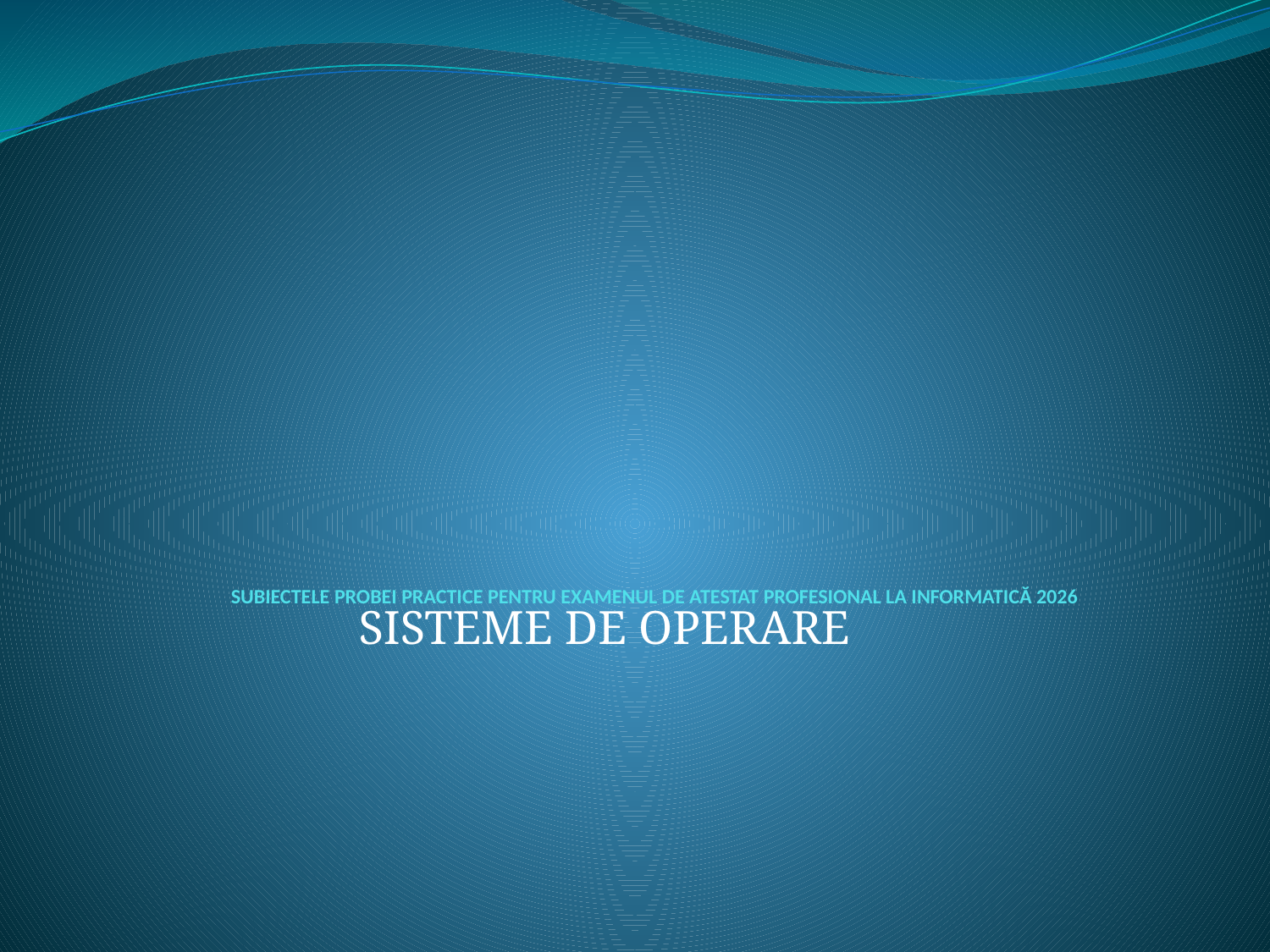

# SUBIECTELE PROBEI PRACTICE PENTRU EXAMENUL DE ATESTAT PROFESIONAL LA INFORMATICĂ 2026
SISTEME DE OPERARE